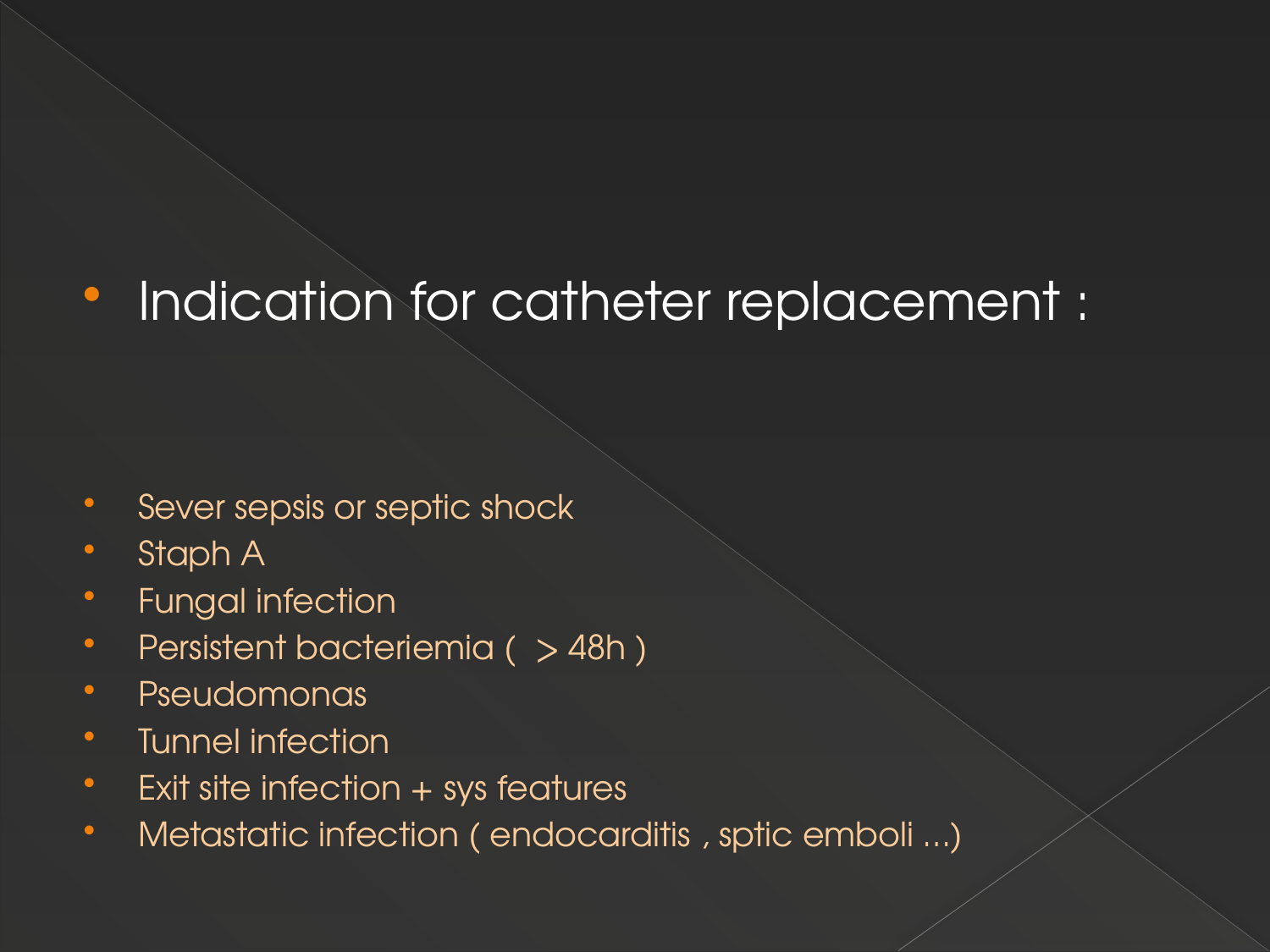

#
Indication for catheter replacement :

Sever sepsis or septic shock
Staph A
Fungal infection
Persistent bacteriemia (  > 48h )
Pseudomonas
Tunnel infection
Exit site infection + sys features
Metastatic infection ( endocarditis , sptic emboli …)